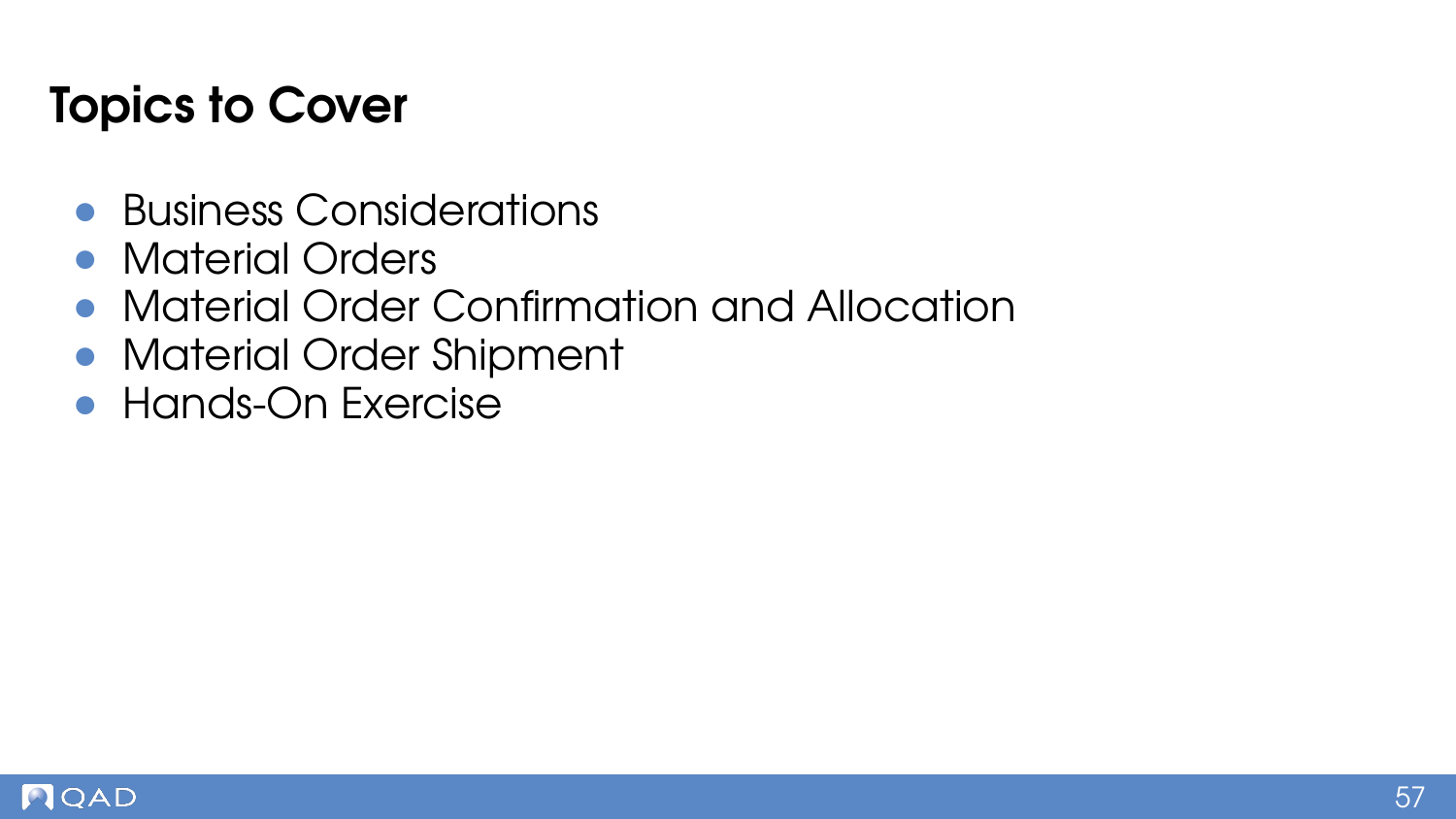

# Topics to Cover
Business Considerations
Material Orders
Material Order Confirmation and Allocation
Material Order Shipment
Hands-On Exercise
57